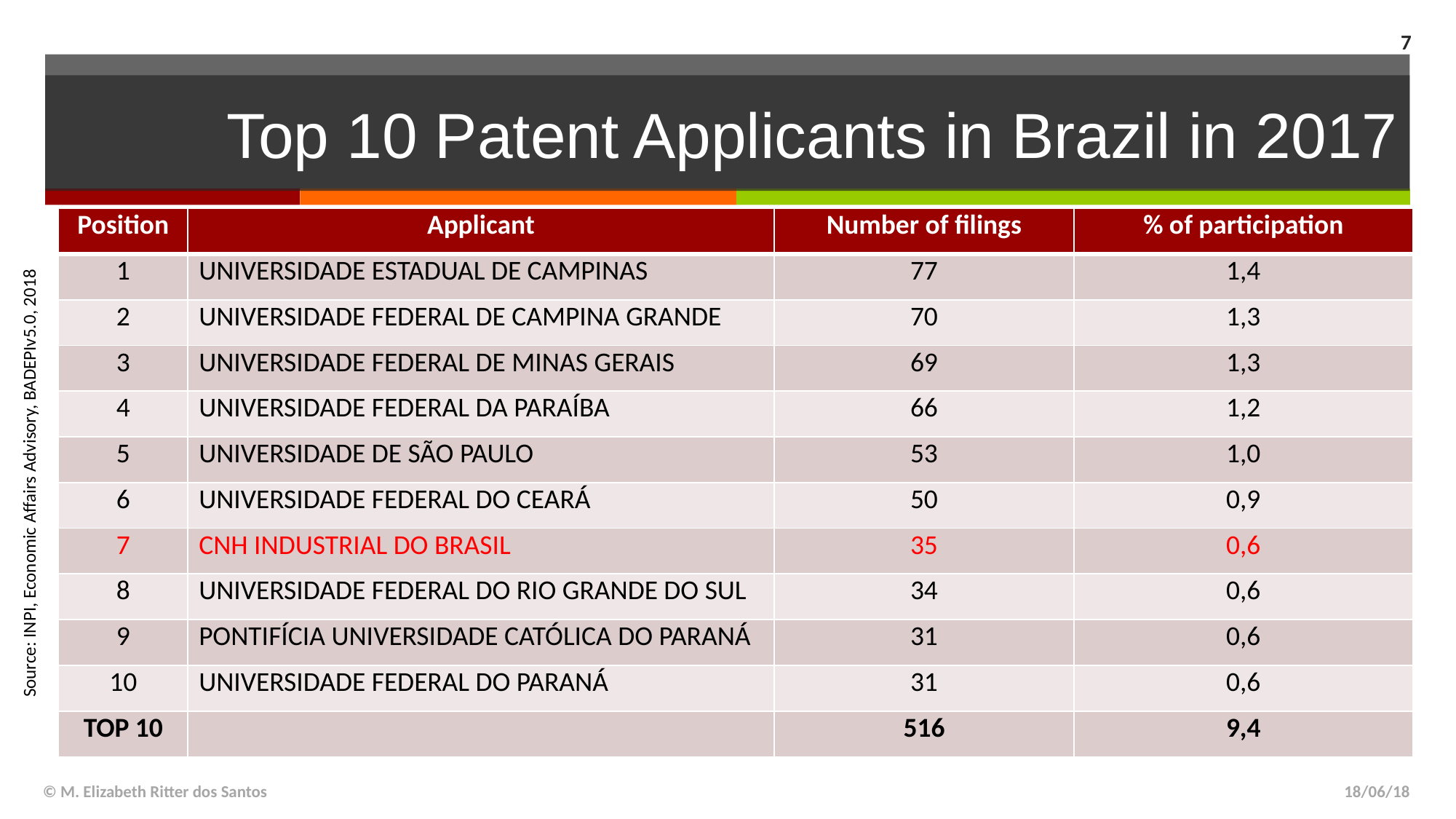

7
# Top 10 Patent Applicants in Brazil in 2017
| Position | Applicant | Number of filings | % of participation |
| --- | --- | --- | --- |
| 1 | UNIVERSIDADE ESTADUAL DE CAMPINAS | 77 | 1,4 |
| 2 | UNIVERSIDADE FEDERAL DE CAMPINA GRANDE | 70 | 1,3 |
| 3 | UNIVERSIDADE FEDERAL DE MINAS GERAIS | 69 | 1,3 |
| 4 | UNIVERSIDADE FEDERAL DA PARAÍBA | 66 | 1,2 |
| 5 | UNIVERSIDADE DE SÃO PAULO | 53 | 1,0 |
| 6 | UNIVERSIDADE FEDERAL DO CEARÁ | 50 | 0,9 |
| 7 | CNH INDUSTRIAL DO BRASIL | 35 | 0,6 |
| 8 | UNIVERSIDADE FEDERAL DO RIO GRANDE DO SUL | 34 | 0,6 |
| 9 | PONTIFÍCIA UNIVERSIDADE CATÓLICA DO PARANÁ | 31 | 0,6 |
| 10 | UNIVERSIDADE FEDERAL DO PARANÁ | 31 | 0,6 |
| TOP 10 |  | 516 | 9,4 |
Source: INPI, Economic Affairs Advisory, BADEPIv5.0, 2018

© M. Elizabeth Ritter dos Santos
18/06/18